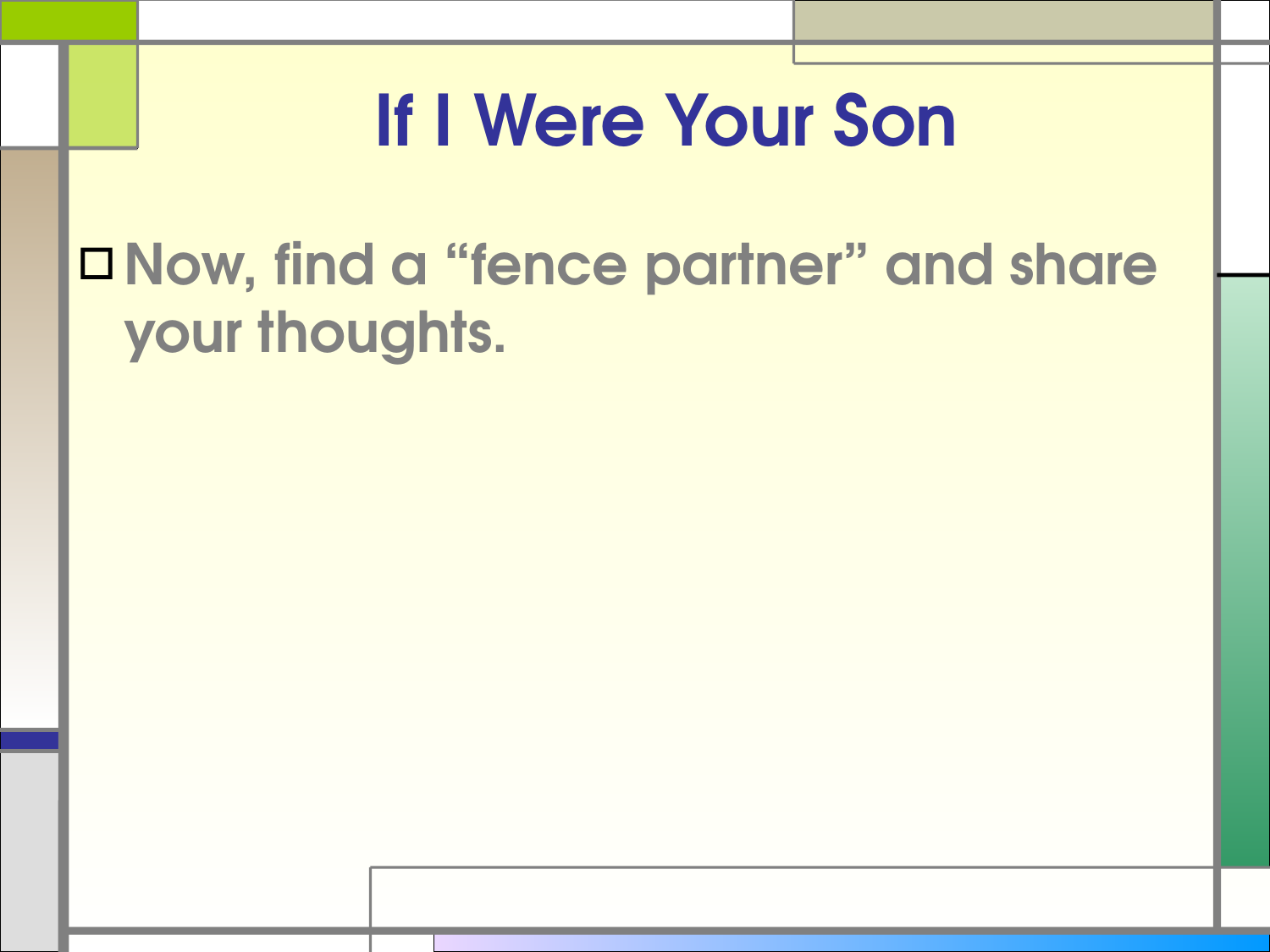

# If I Were Your Son
Now, find a “fence partner” and share your thoughts.